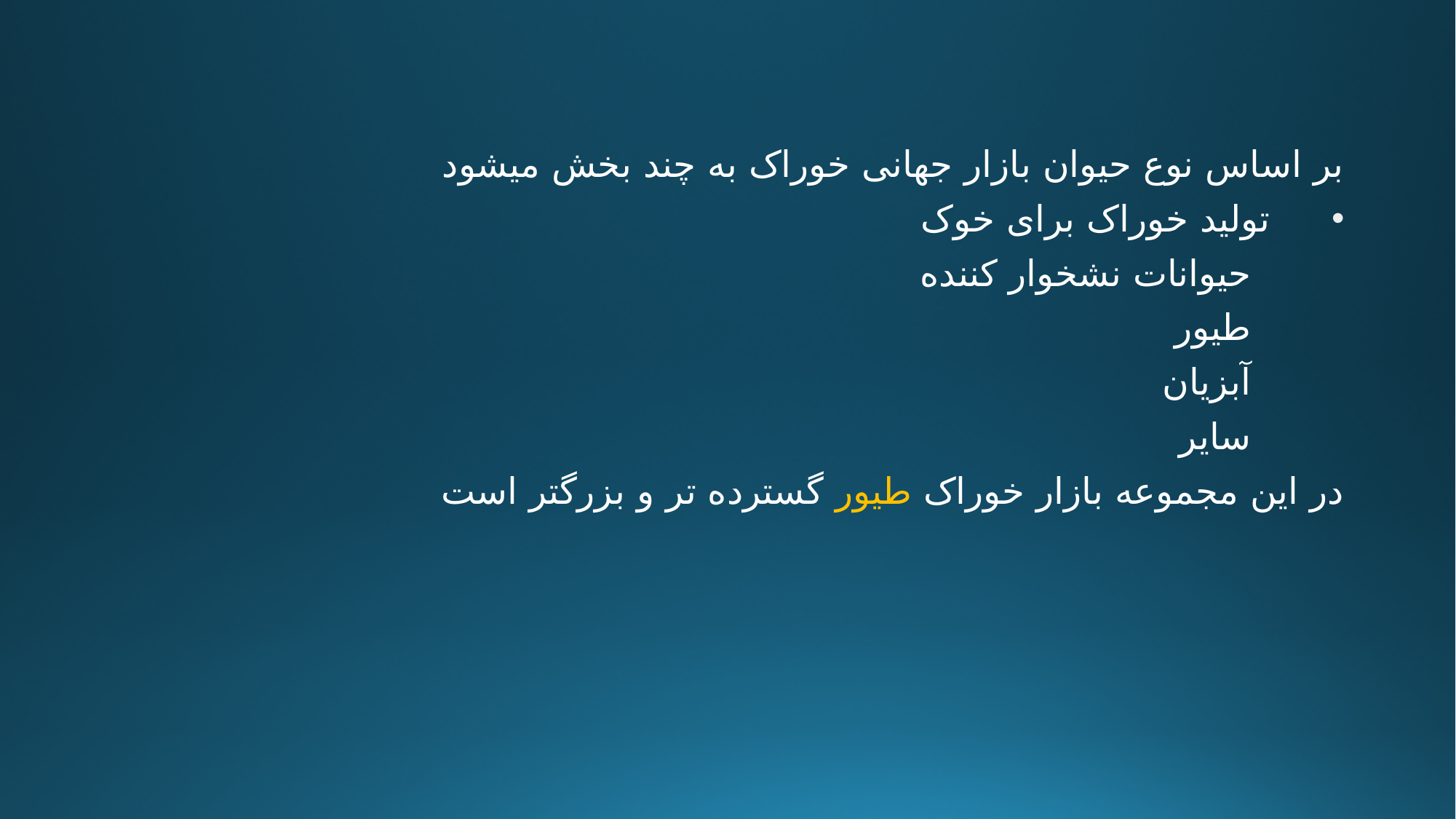

#
بر اساس نوع حیوان بازار جهانی خوراک به چند بخش میشود
    تولید خوراک برای خوک
        حیوانات نشخوار کننده
        طیور
        آبزیان
        سایر
در این مجموعه بازار خوراک طیور گسترده تر و بزرگتر است